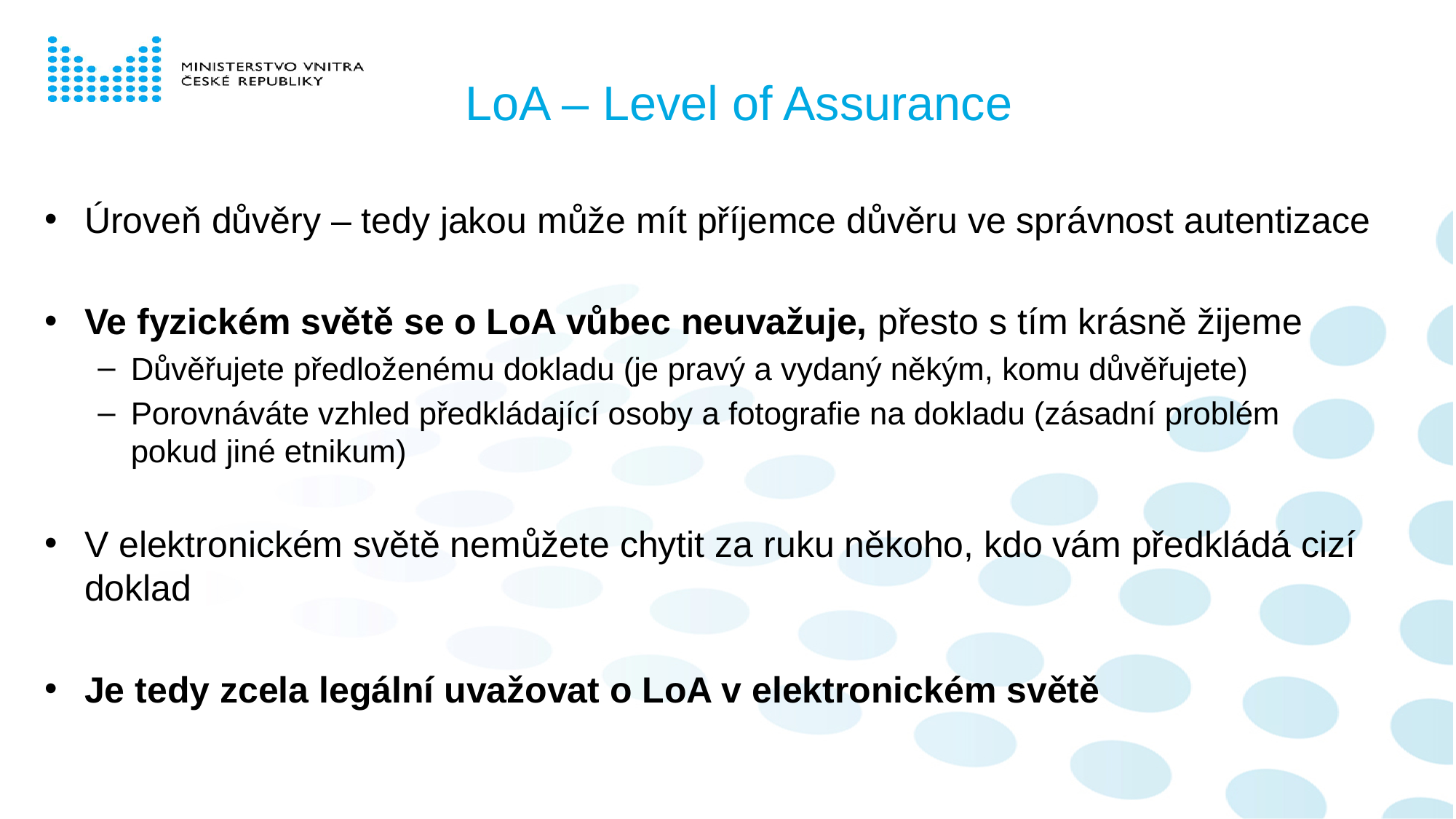

# LoA – Level of Assurance
Úroveň důvěry – tedy jakou může mít příjemce důvěru ve správnost autentizace

Ve fyzickém světě se o LoA vůbec neuvažuje, přesto s tím krásně žijeme
Důvěřujete předloženému dokladu (je pravý a vydaný někým, komu důvěřujete)
Porovnáváte vzhled předkládající osoby a fotografie na dokladu (zásadní problém pokud jiné etnikum)

V elektronickém světě nemůžete chytit za ruku někoho, kdo vám předkládá cizí doklad

Je tedy zcela legální uvažovat o LoA v elektronickém světě